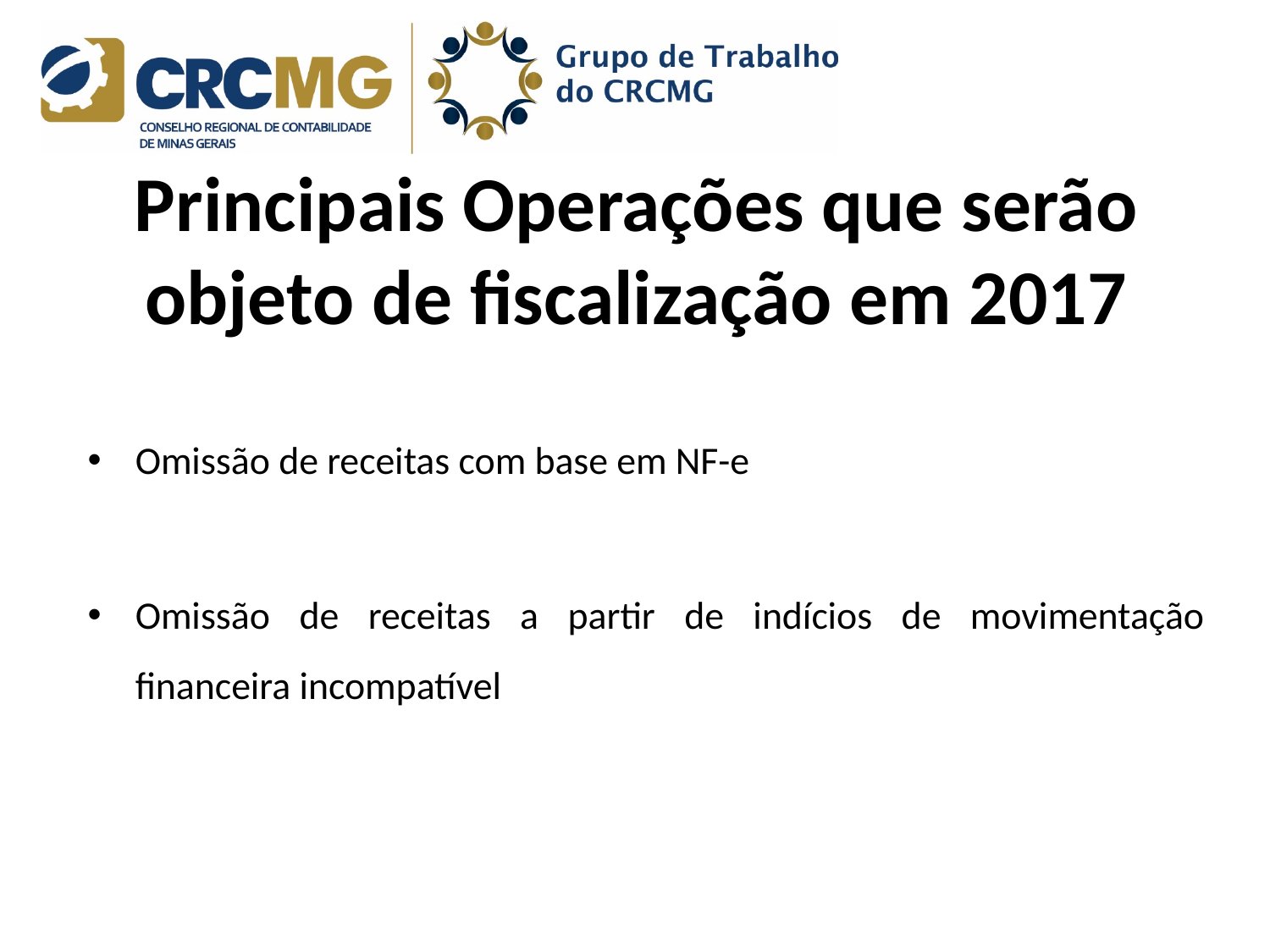

# Principais Operações que serão objeto de fiscalização em 2017
Omissão de receitas com base em NF-e

Omissão de receitas a partir de indícios de movimentação financeira incompatível